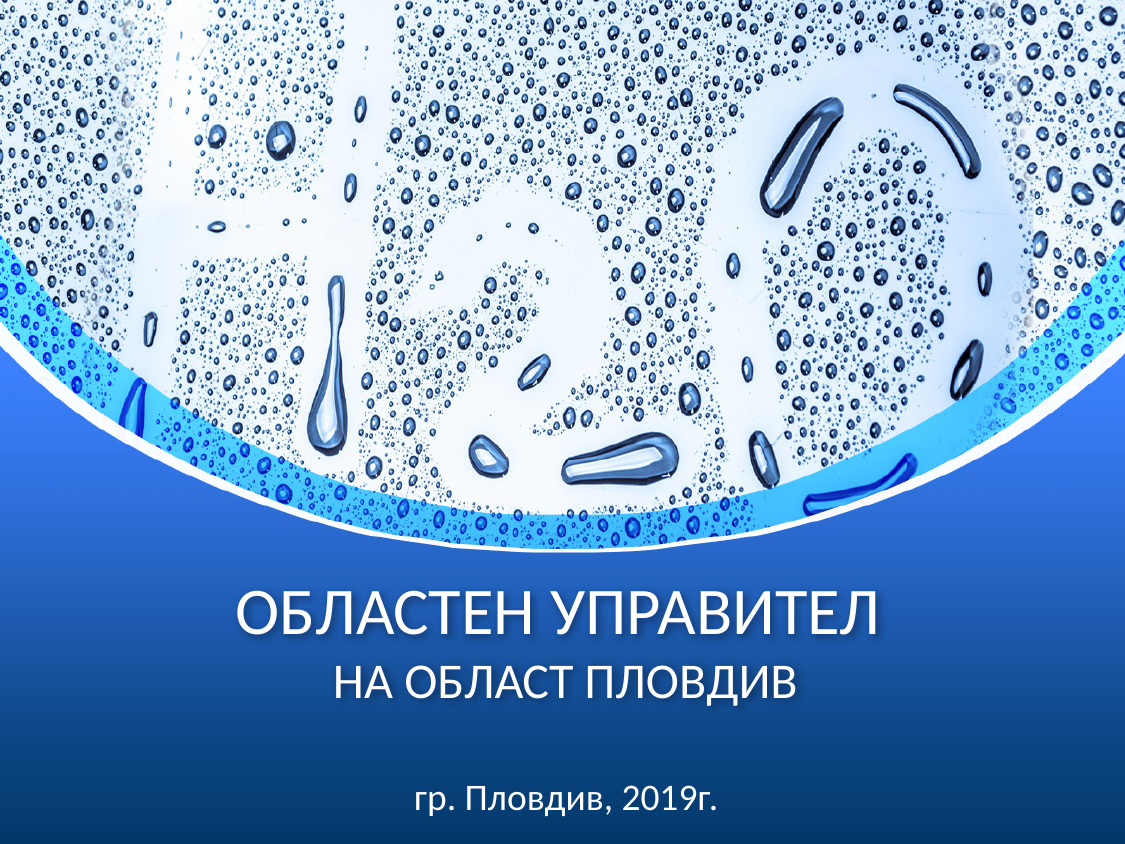

# Областен управител на Област Пловдив
гр. Пловдив, 2019г.